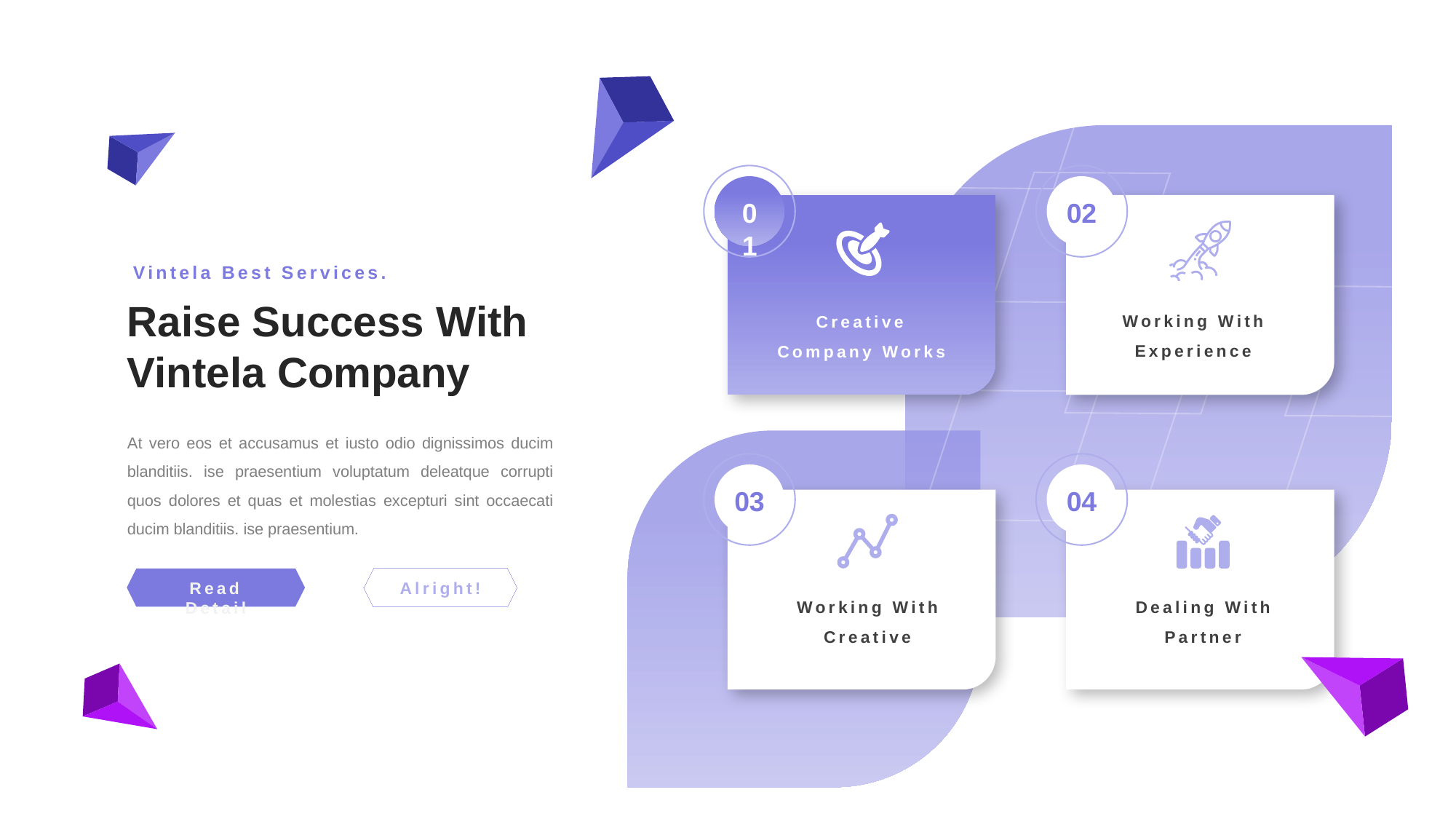

01

02

Vintela Best Services.
Raise Success With Vintela Company
Working With
Experience
Creative Company Works
At vero eos et accusamus et iusto odio dignissimos ducim blanditiis. ise praesentium voluptatum deleatque corrupti quos dolores et quas et molestias excepturi sint occaecati ducim blanditiis. ise praesentium.

03

04

Read Detail
Alright!
Working With
Creative
Dealing With
Partner